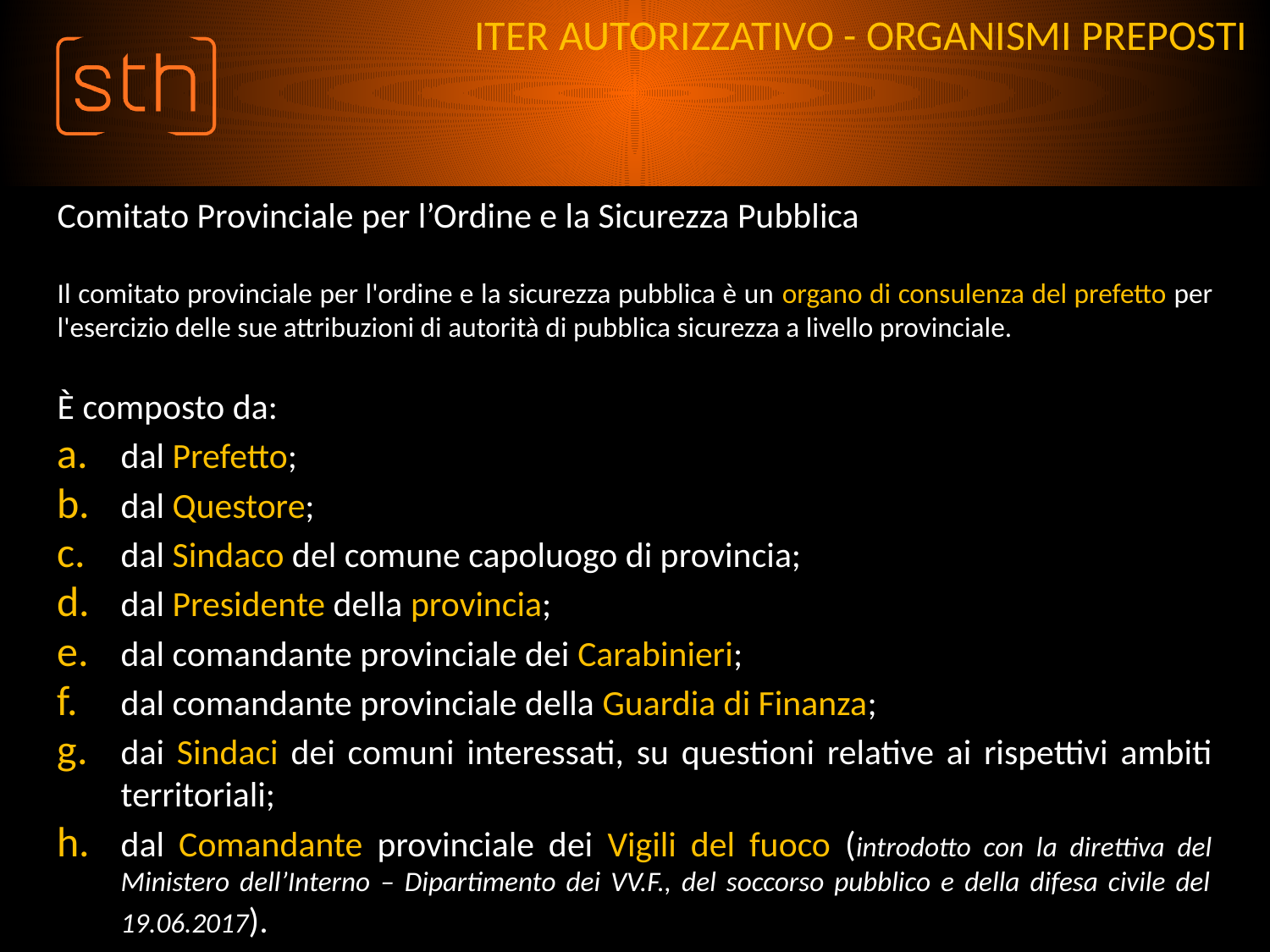

# ITER AUTORIZZATIVO - ORGANISMI PREPOSTI
Comitato Provinciale per l’Ordine e la Sicurezza Pubblica

Il comitato provinciale per l'ordine e la sicurezza pubblica è un organo di consulenza del prefetto per l'esercizio delle sue attribuzioni di autorità di pubblica sicurezza a livello provinciale.

È composto da:
dal Prefetto;
dal Questore;
dal Sindaco del comune capoluogo di provincia;
dal Presidente della provincia;
dal comandante provinciale dei Carabinieri;
dal comandante provinciale della Guardia di Finanza;
dai Sindaci dei comuni interessati, su questioni relative ai rispettivi ambiti territoriali;
dal Comandante provinciale dei Vigili del fuoco (introdotto con la direttiva del Ministero dell’Interno – Dipartimento dei VV.F., del soccorso pubblico e della difesa civile del 19.06.2017).